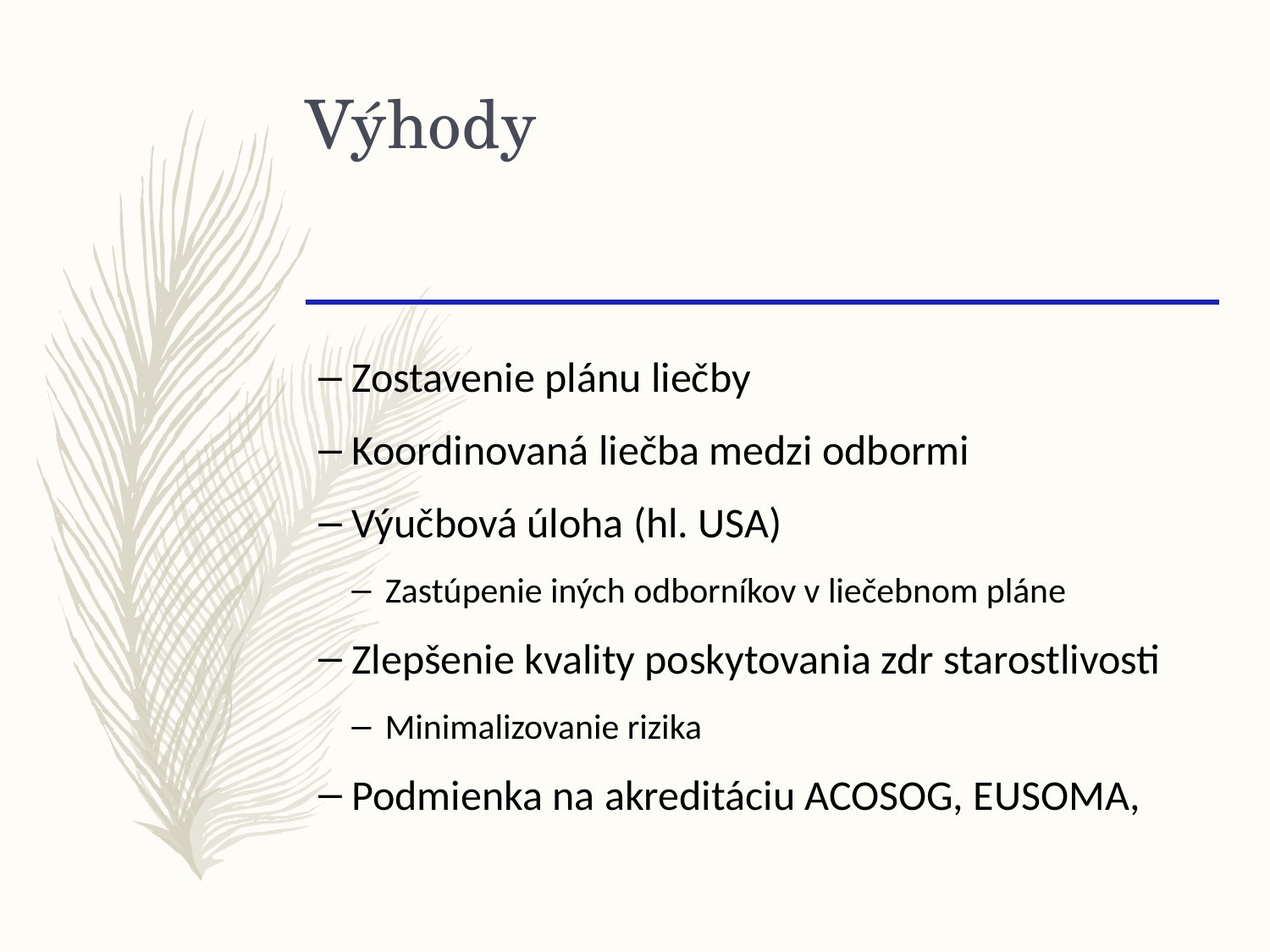

# Výhody
Zostavenie plánu liečby
Koordinovaná liečba medzi odbormi
Výučbová úloha (hl. USA)
Zastúpenie iných odborníkov v liečebnom pláne
Zlepšenie kvality poskytovania zdr starostlivosti
Minimalizovanie rizika
Podmienka na akreditáciu ACOSOG, EUSOMA,